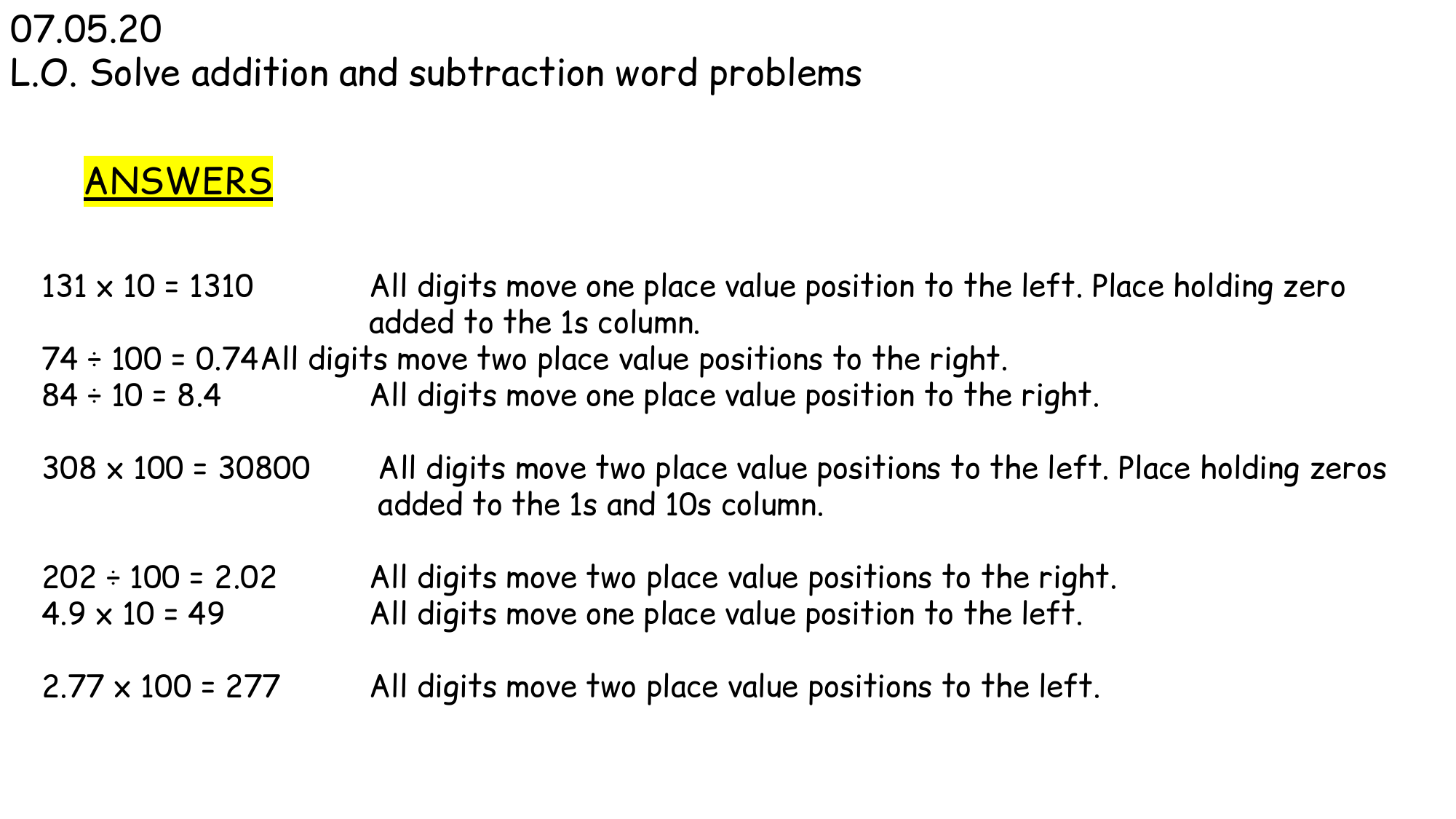

07.05.20
L.O. Solve addition and subtraction word problems
ANSWERS
131 x 10 = 1310 	All digits move one place value position to the left. Place holding zero 			added to the 1s column.
74 ÷ 100 = 0.74	All digits move two place value positions to the right.
84 ÷ 10 = 8.4		All digits move one place value position to the right.

308 x 100 = 30800	 All digits move two place value positions to the left. Place holding zeros 			 added to the 1s and 10s column.

202 ÷ 100 = 2.02	All digits move two place value positions to the right.
4.9 x 10 = 49		All digits move one place value position to the left.

2.77 x 100 = 277	All digits move two place value positions to the left.